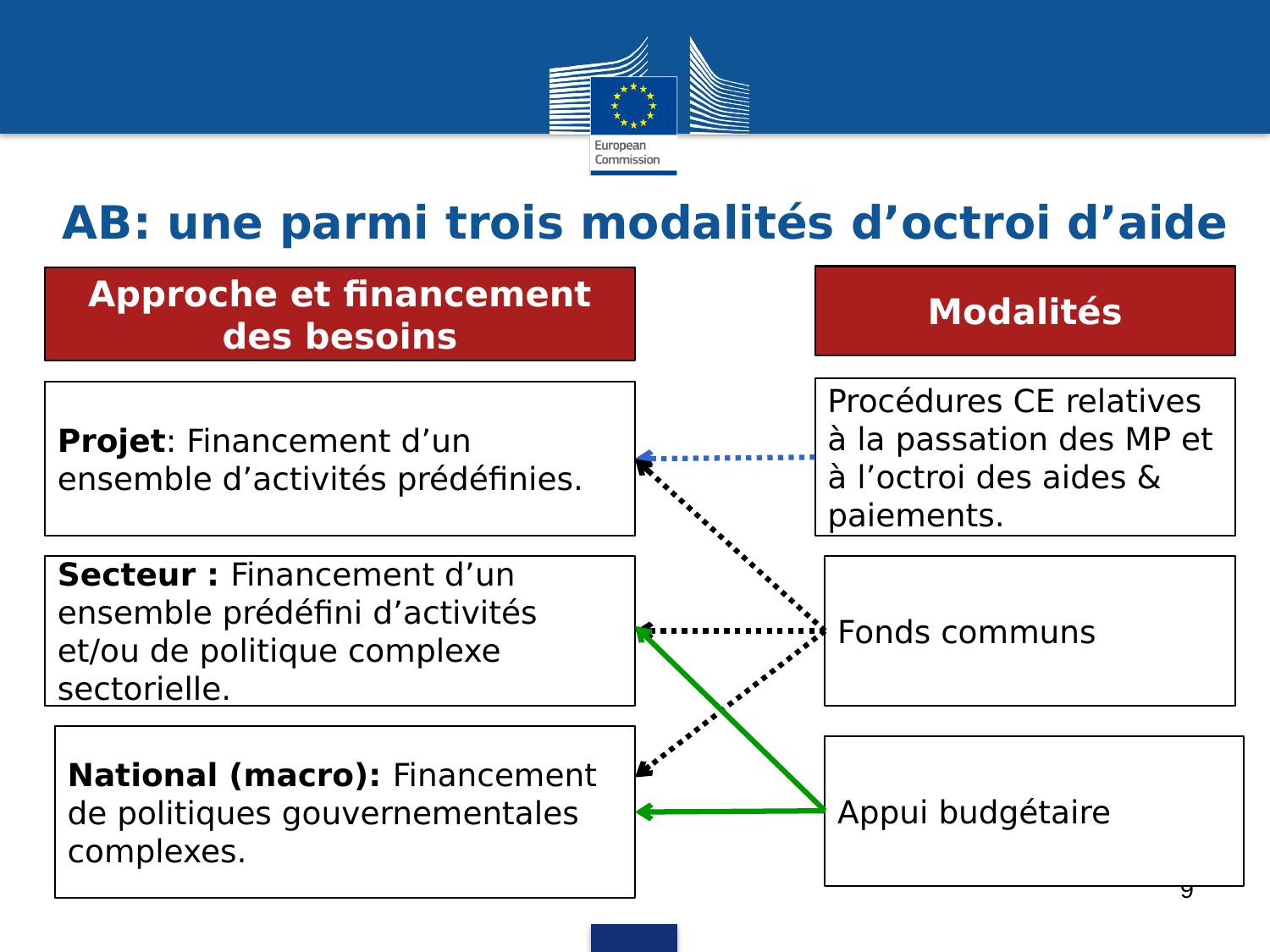

# AB: une parmi trois modalités d’octroi d’aide
Modalités
Approche et financement des besoins
Procédures CE relatives à la passation des MP et à l’octroi des aides & paiements.
Projet: Financement d’un ensemble d’activités prédéfinies.
Secteur : Financement d’un ensemble prédéfini d’activités et/ou de politique complexe sectorielle.
Fonds communs
National (macro): Financement de politiques gouvernementales complexes.
Appui budgétaire
9